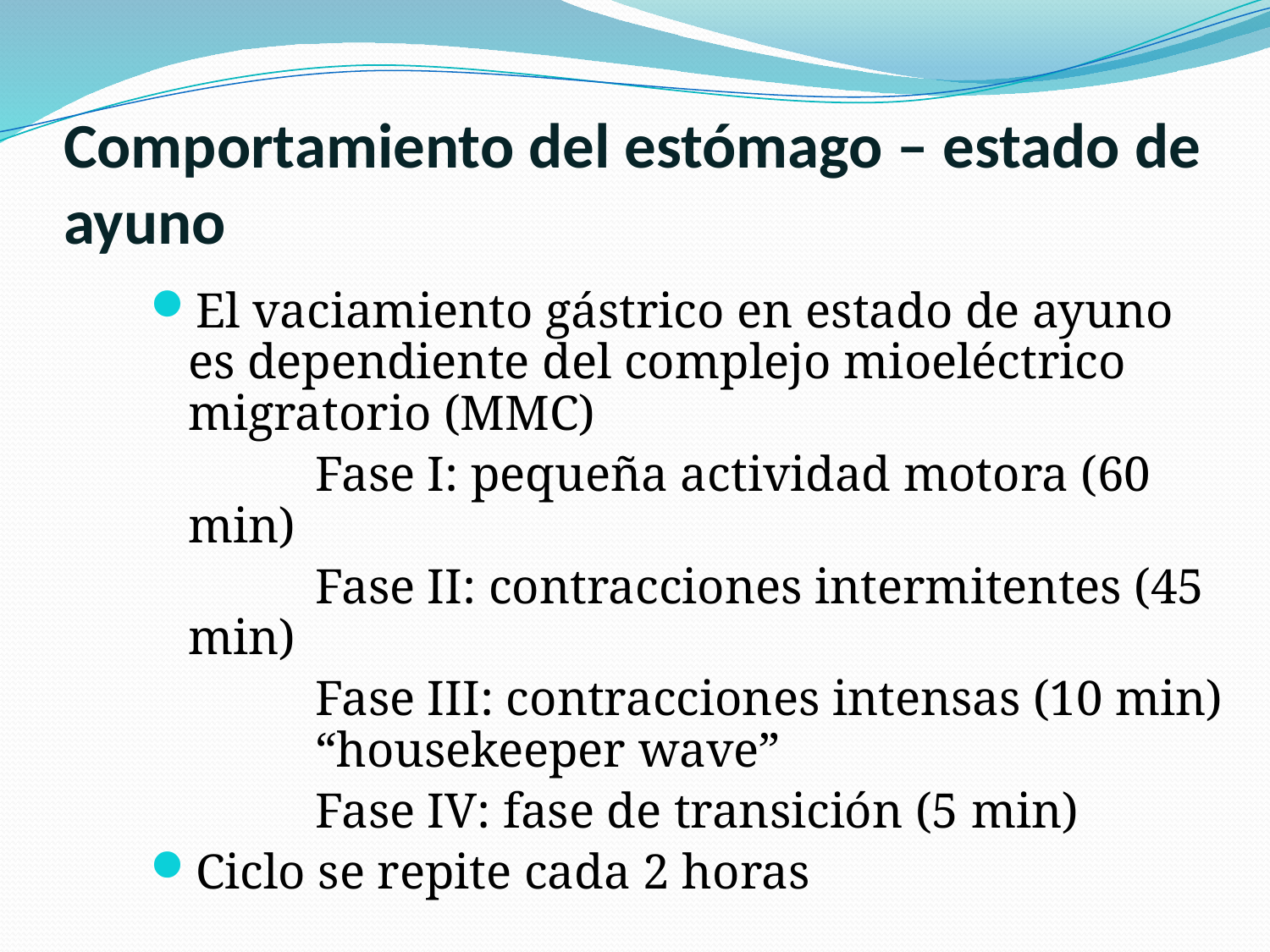

# Comportamiento del estómago – estado de ayuno
El vaciamiento gástrico en estado de ayuno es dependiente del complejo mioeléctrico migratorio (MMC)
		Fase I: pequeña actividad motora (60 min)
		Fase II: contracciones intermitentes (45 min)
		Fase III: contracciones intensas (10 min)	“housekeeper wave”
		Fase IV: fase de transición (5 min)
Ciclo se repite cada 2 horas